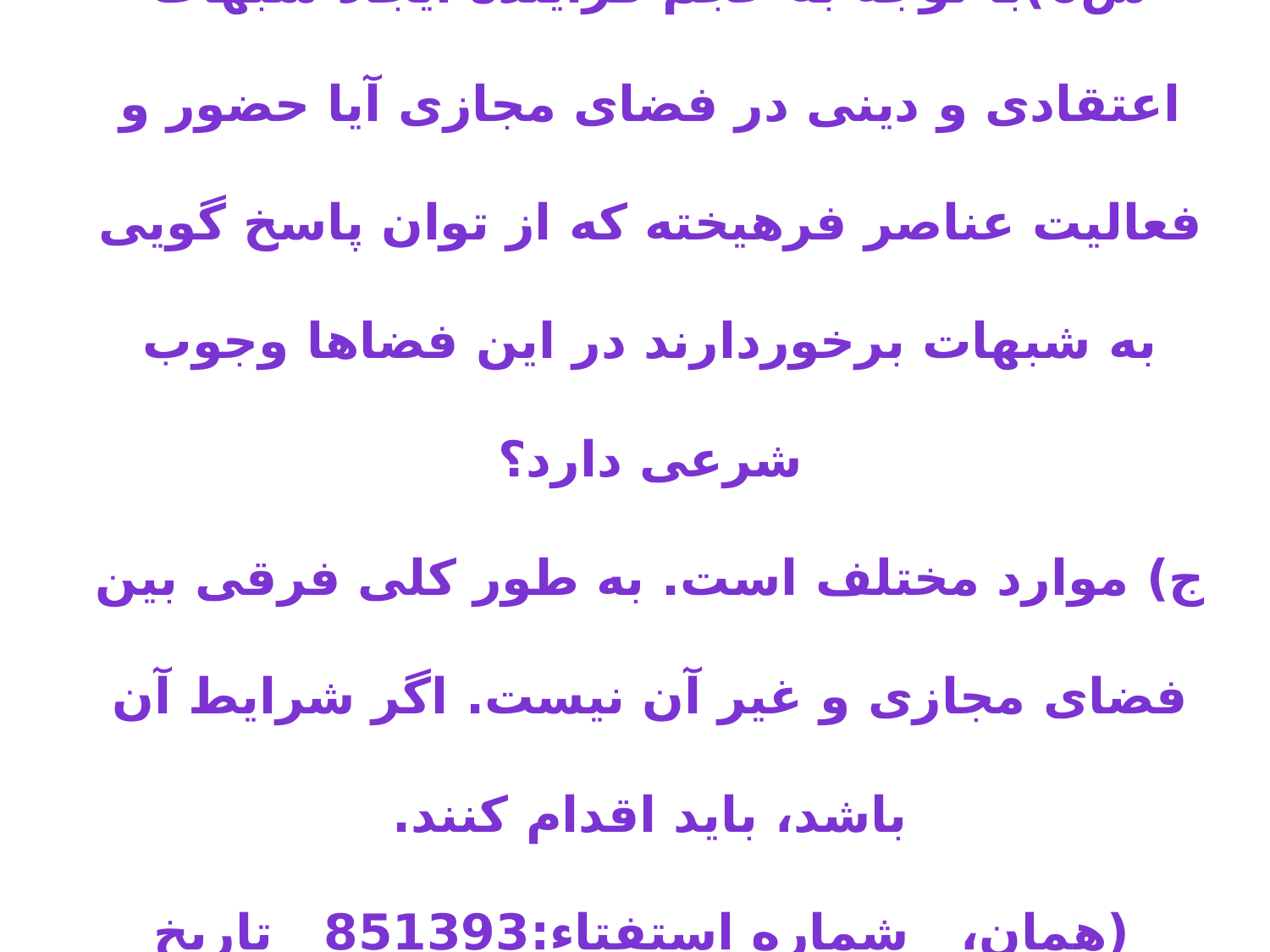

# س6)با توجه به حجم فزاینده ایجاد شبهات اعتقادی و دینی در فضای مجازی آیا حضور و فعالیت عناصر فرهیخته که از توان پاسخ گویی به شبهات برخوردارند در این فضاها وجوب شرعی دارد؟ ج) موارد مختلف است. به طور کلی فرقی بین فضای مجازی و غیر آن نیست. اگر شرایط آن باشد، باید اقدام کنند. (همان،   شماره استفتاء:851393   تاریخ استفتاء: 23/12/1396)